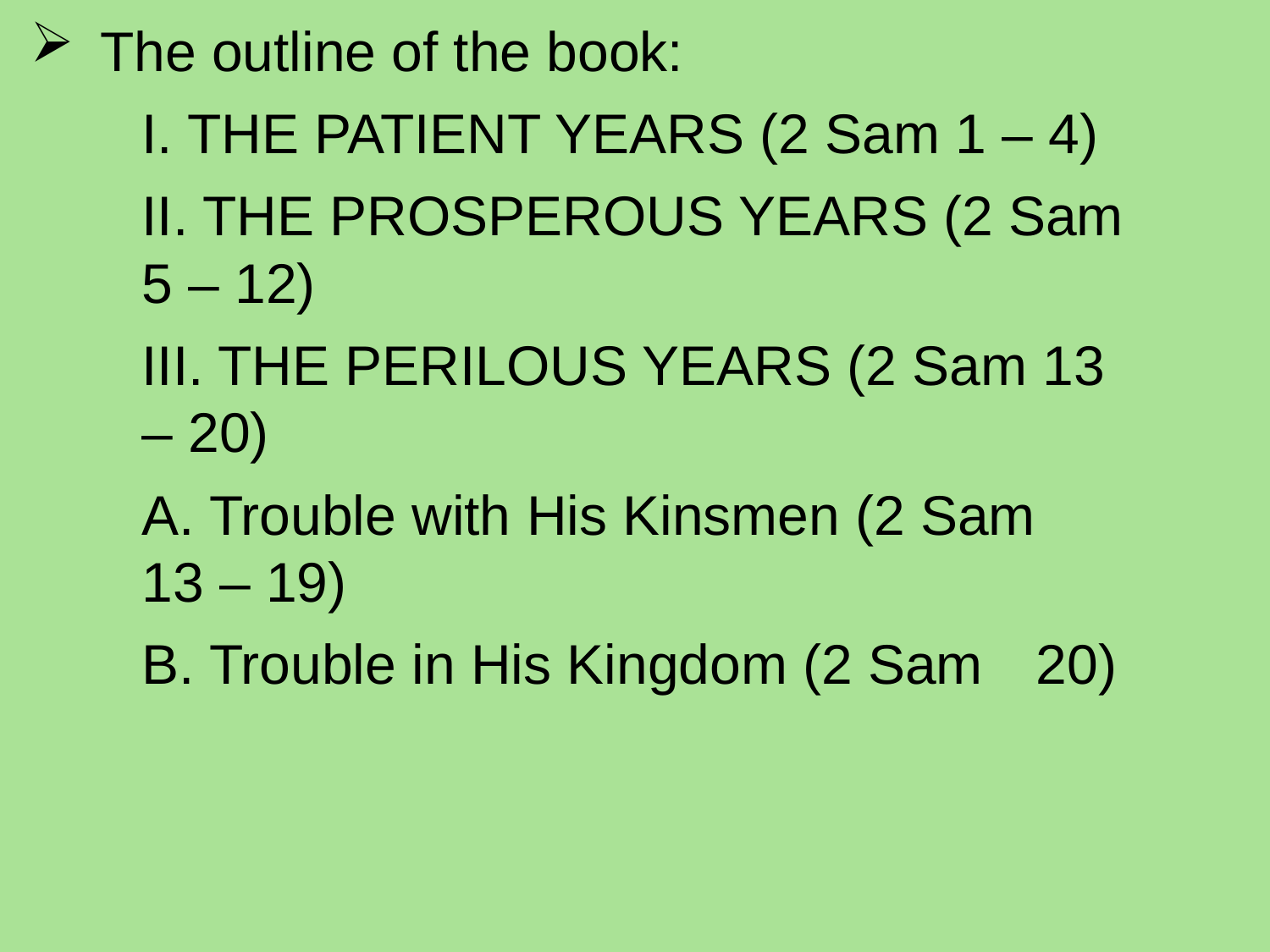

The outline of the book:
		I. THE PATIENT YEARS (2 Sam 1 – 4)
		II. THE PROSPEROUS YEARS (2 Sam 							5 – 12)
		III. THE PERILOUS YEARS (2 Sam 13 							– 20)
							A. Trouble with His Kinsmen (2 Sam 									13 – 19)
							B. Trouble in His Kingdom (2 Sam 											20)